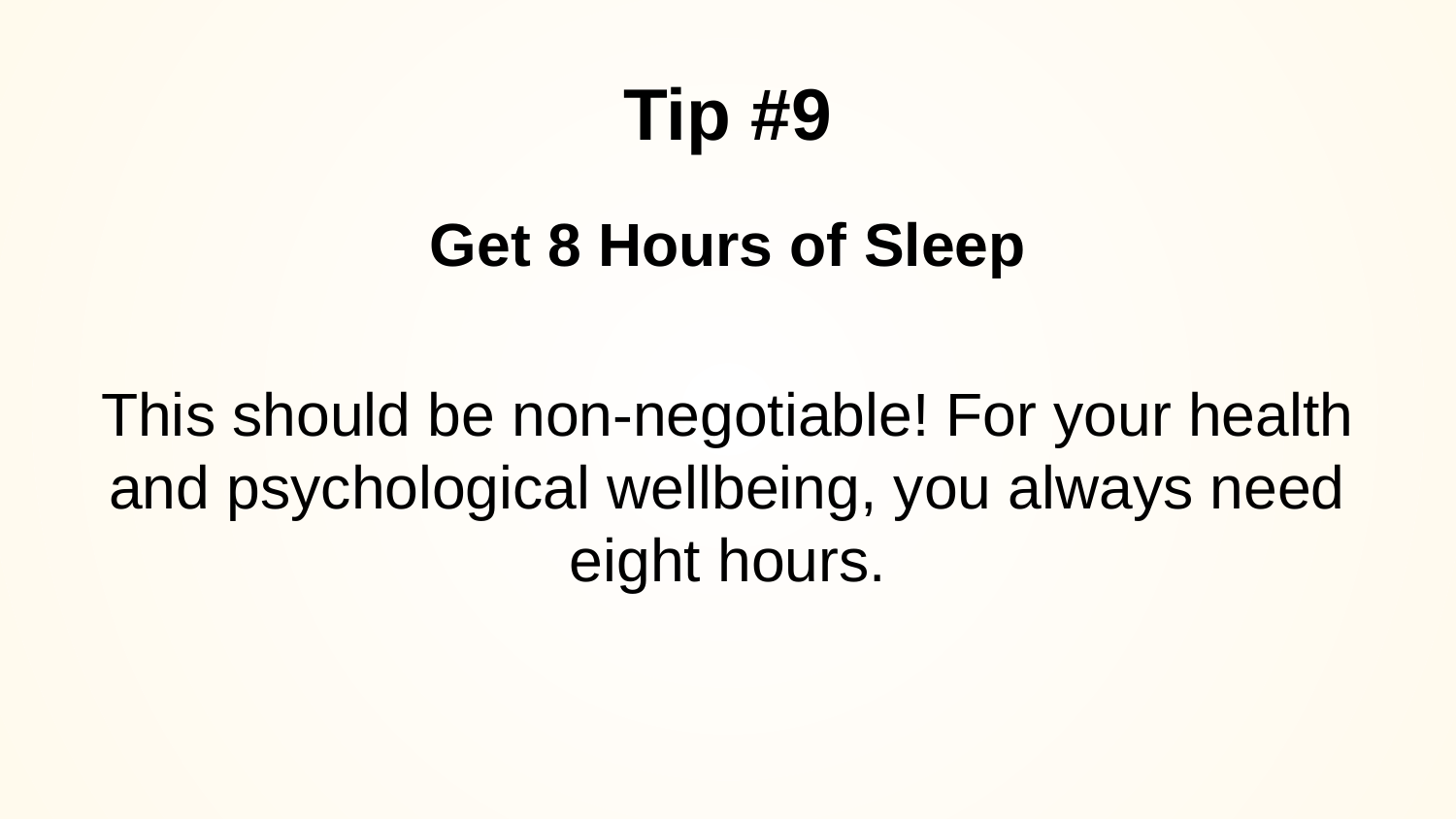

# Tip #9
Get 8 Hours of Sleep

This should be non-negotiable! For your health and psychological wellbeing, you always need eight hours.

.